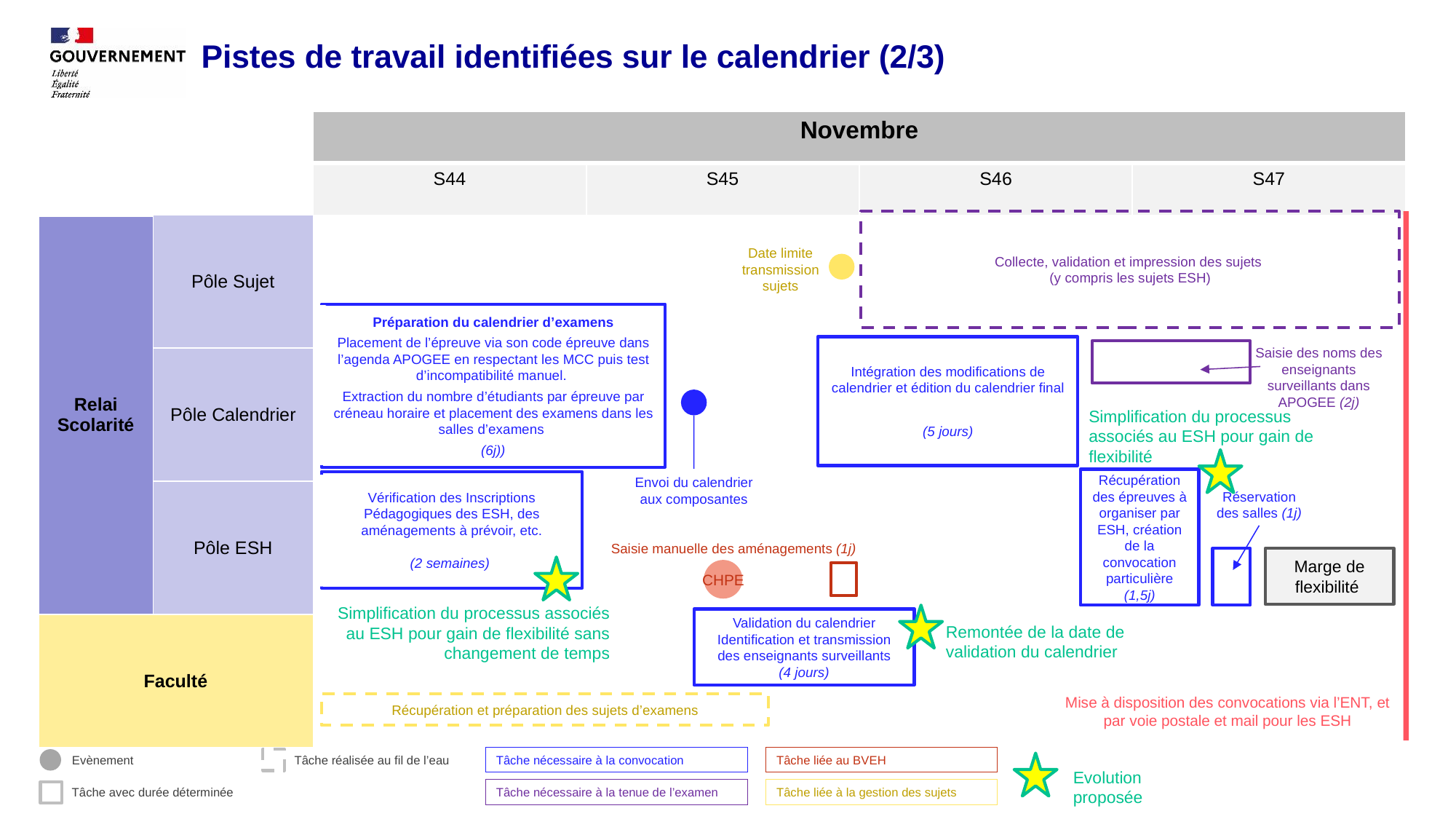

Pistes de travail identifiées sur le calendrier (2/3)
|  |  | Novembre |  |  |  |  |  |  |  |
| --- | --- | --- | --- | --- | --- | --- | --- | --- | --- |
|  |  | S44 |  | S45 |  | S46 |  | S47 |  |
| Relai Scolarité | Pôle Sujet |  |  |  |  |  |  |  |  |
|  | Pôle Calendrier |  |  |  |  |  |  |  |  |
|  | Pôle ESH |  |  |  |  |  |  |  |  |
| Faculté | Composante |  |  |  |  |  |  |  |  |
Collecte, validation et impression des sujets
(y compris les sujets ESH)

Date limite transmission sujets

Préparation du calendrier d’examens
Placement de l’épreuve via son code épreuve dans l’agenda APOGEE en respectant les MCC puis test d’incompatibilité manuel.
Extraction du nombre d’étudiants par épreuve par créneau horaire et placement des examens dans les salles d’examens
(6j))

Intégration des modifications de calendrier et édition du calendrier final

(5 jours)

Saisie des noms des enseignants surveillants dans APOGEE (2j)

Simplification du processus associés au ESH pour gain de flexibilité

Envoi du calendrier aux composantes
Récupération des épreuves à organiser par ESH, création de la convocation particulière (1,5j)
Vérification des Inscriptions Pédagogiques des ESH, des aménagements à prévoir, etc.
(2 semaines)

Réservation des salles (1j)
Saisie manuelle des aménagements (1j)

Marge de flexibilité

CHPE
Simplification du processus associés au ESH pour gain de flexibilité sans changement de temps

Validation du calendrier
Identification et transmission des enseignants surveillants
(4 jours)
Remontée de la date de validation du calendrier
Mise à disposition des convocations via l’ENT, et par voie postale et mail pour les ESH
Récupération et préparation des sujets d’examens
Evènement
Tâche réalisée au fil de l’eau
Tâche nécessaire à la convocation
Tâche liée au BVEH

Evolution proposée
Tâche avec durée déterminée
Tâche nécessaire à la tenue de l’examen
Tâche liée à la gestion des sujets